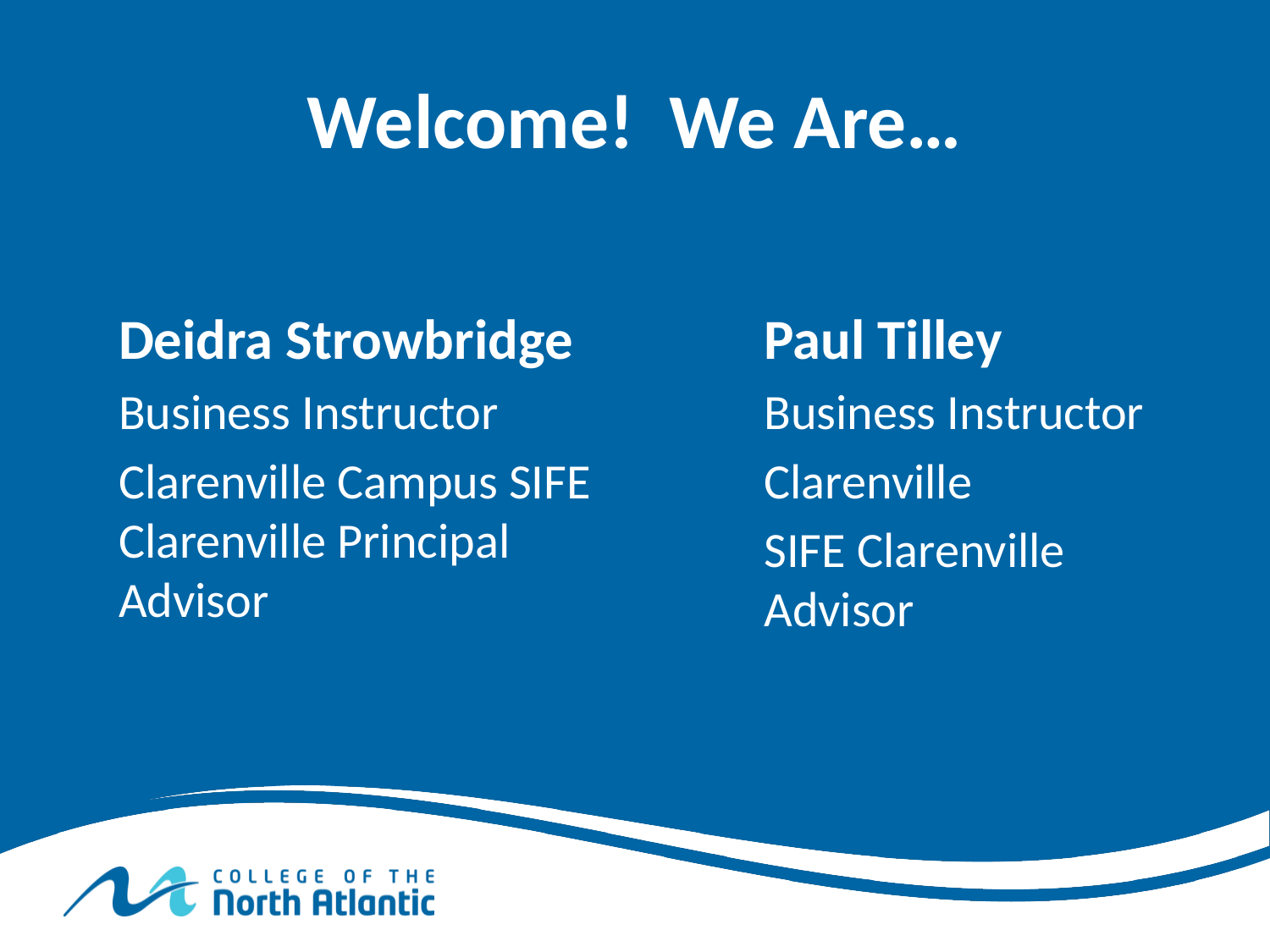

# Welcome!  We Are…
Deidra Strowbridge
Business Instructor
Clarenville Campus SIFE Clarenville Principal Advisor
Paul Tilley
Business Instructor
Clarenville
SIFE Clarenville Advisor